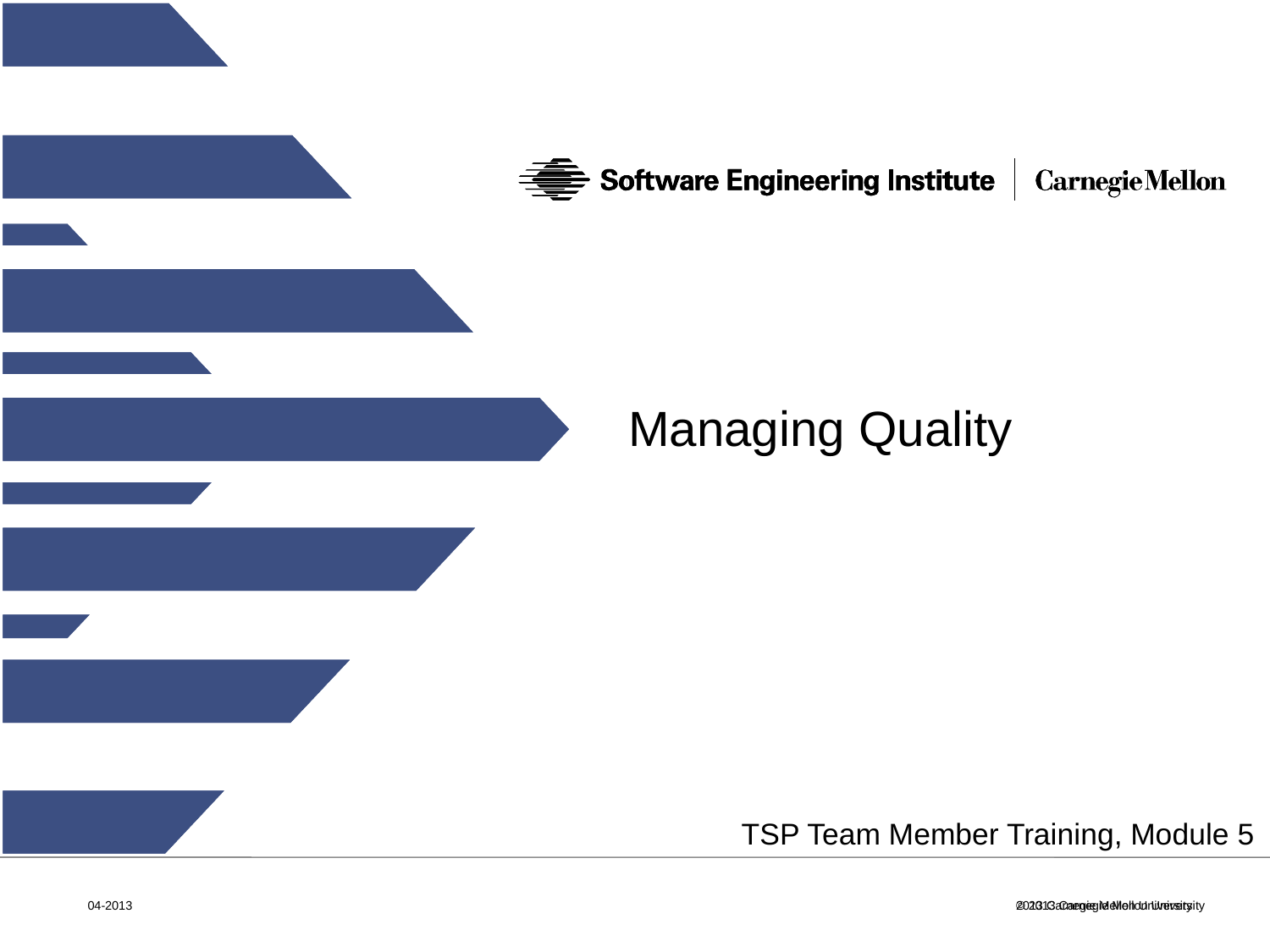

Managing Quality
TSP Team Member Training, Module 5